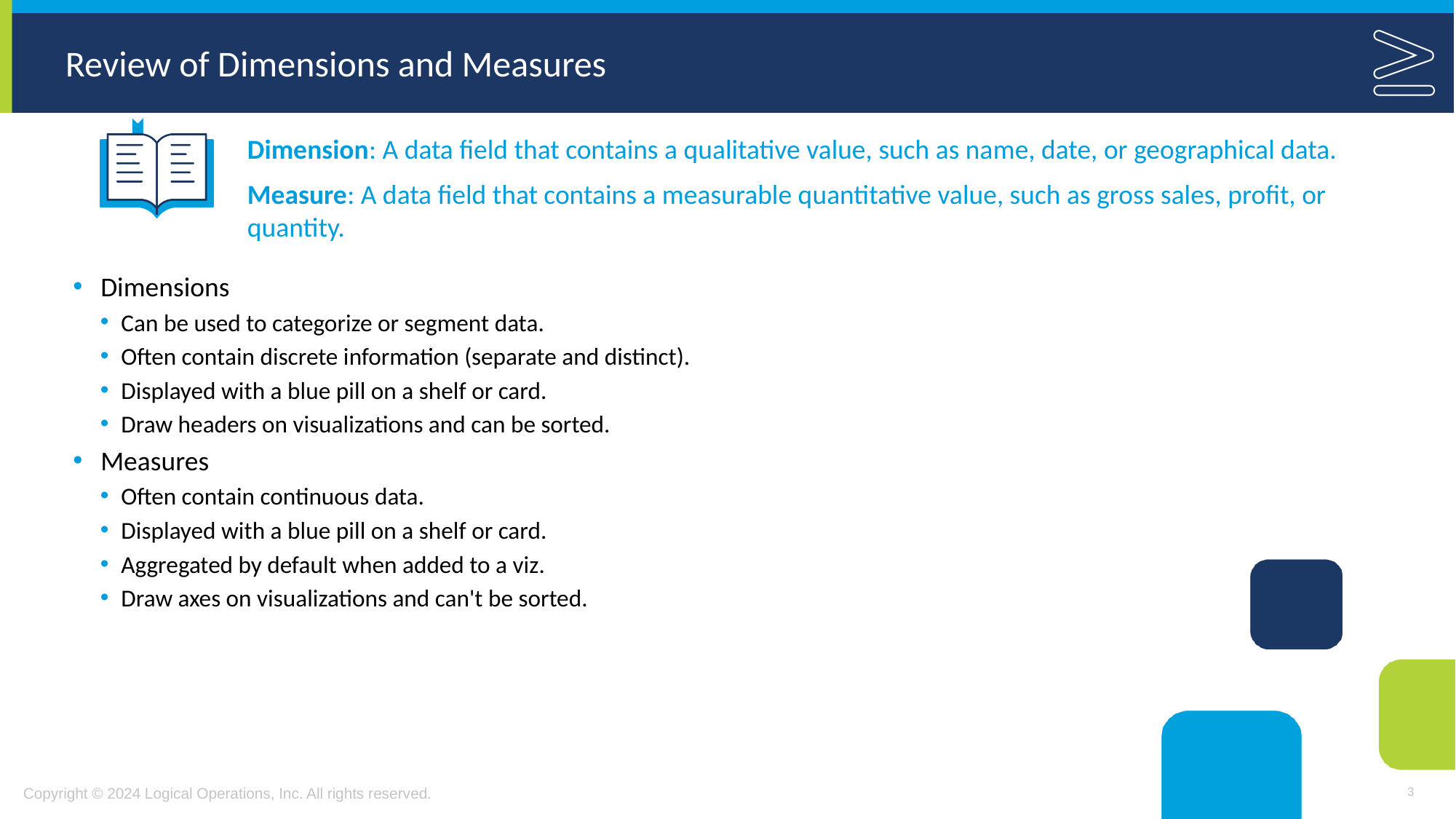

# Review of Dimensions and Measures
Dimension: A data field that contains a qualitative value, such as name, date, or geographical data.
Measure: A data field that contains a measurable quantitative value, such as gross sales, profit, or quantity.
Dimensions
Can be used to categorize or segment data.
Often contain discrete information (separate and distinct).
Displayed with a blue pill on a shelf or card.
Draw headers on visualizations and can be sorted.
Measures
Often contain continuous data.
Displayed with a blue pill on a shelf or card.
Aggregated by default when added to a viz.
Draw axes on visualizations and can't be sorted.
3